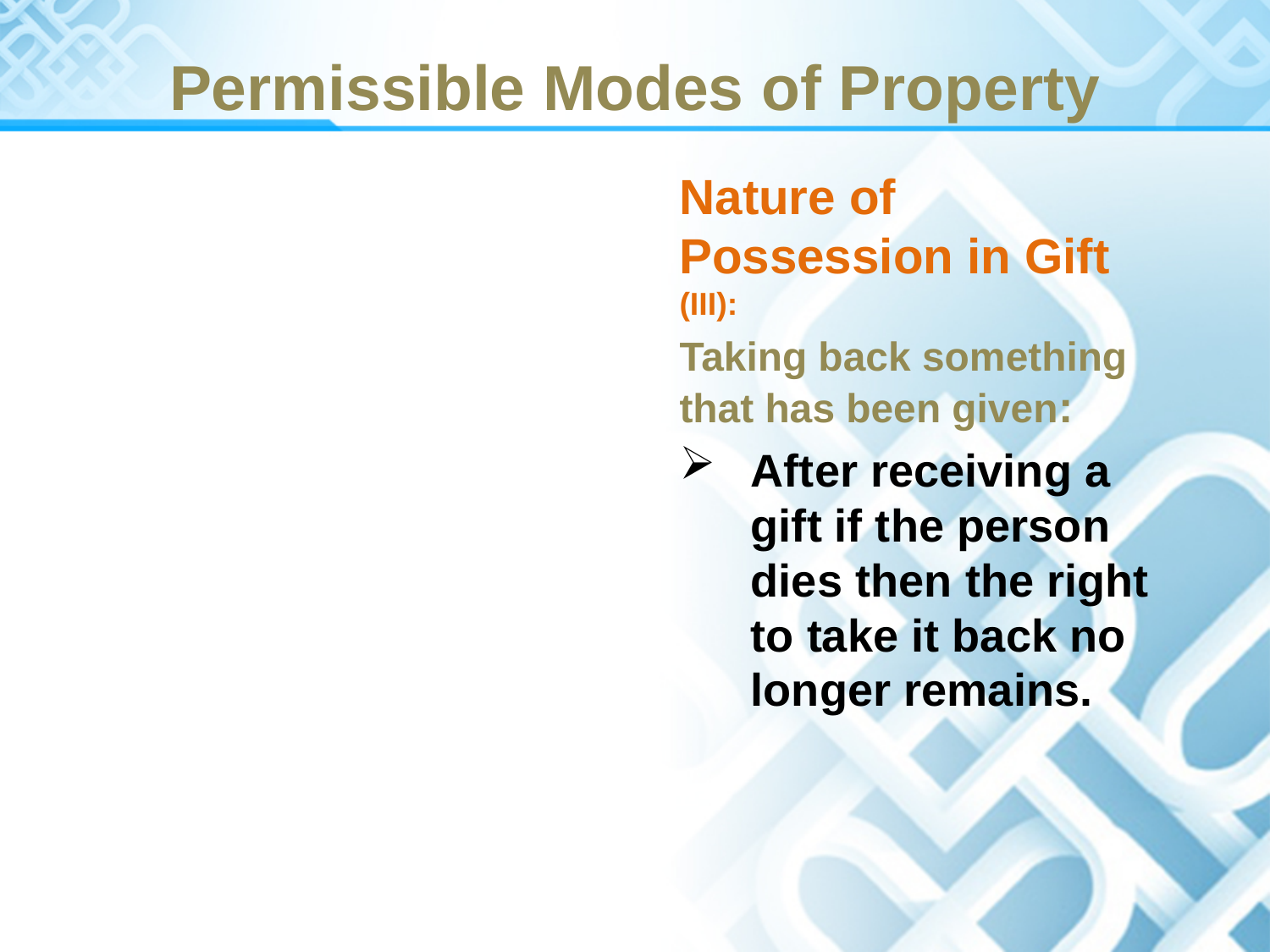

Permissible Modes of Property
Nature of Possession in Gift (III):
Taking back something that has been given:
After receiving a gift if the person dies then the right to take it back no longer remains.